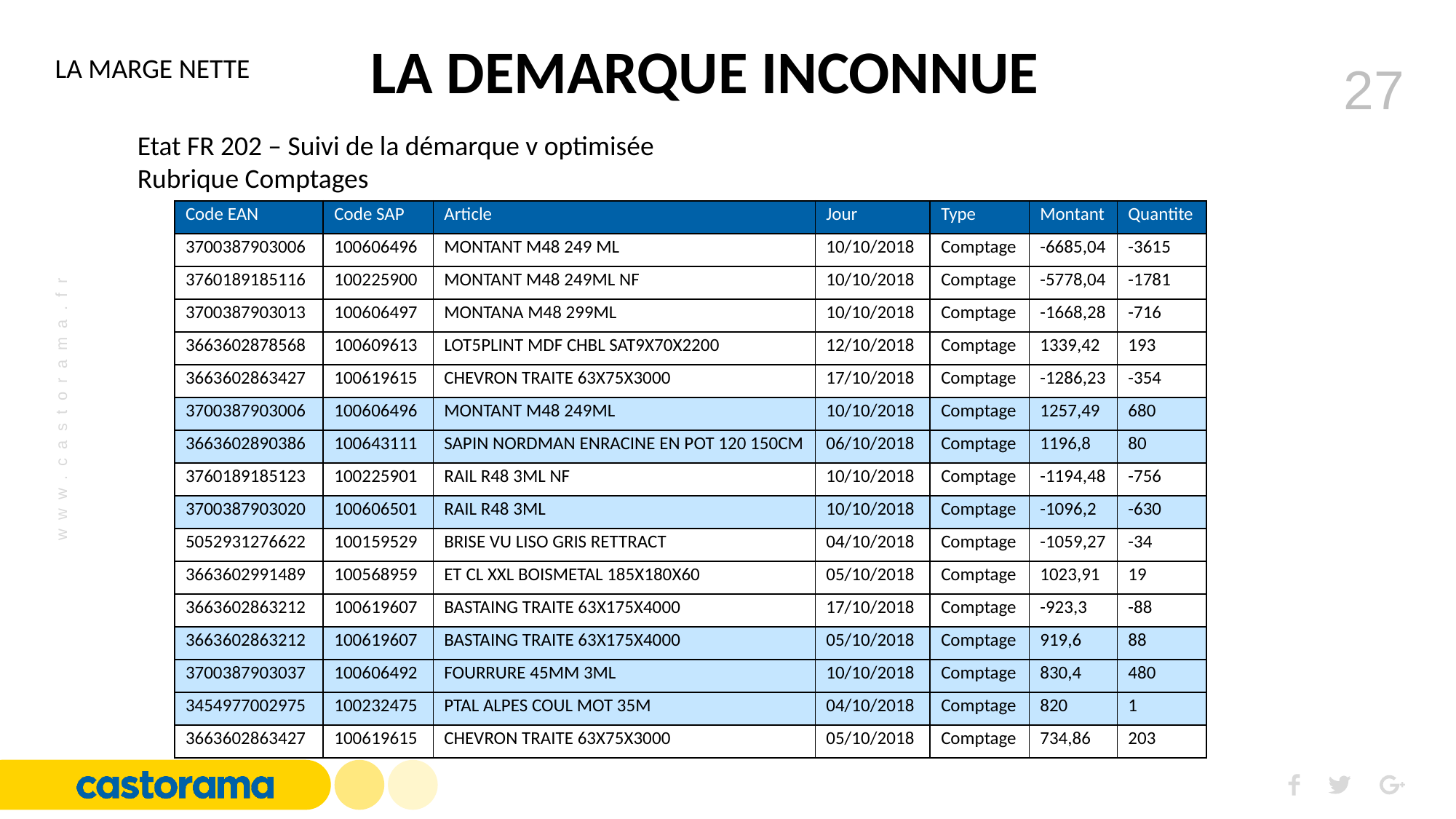

LA DEMARQUE INCONNUE
LA MARGE NETTE
Etat FR 202 – Suivi de la démarque v optimisée
Rubrique Comptages
| Code EAN | Code SAP | Article | Jour | Type | Montant | Quantite |
| --- | --- | --- | --- | --- | --- | --- |
| 3700387903006 | 100606496 | MONTANT M48 249 ML | 10/10/2018 | Comptage | -6685,04 | -3615 |
| 3760189185116 | 100225900 | MONTANT M48 249ML NF | 10/10/2018 | Comptage | -5778,04 | -1781 |
| 3700387903013 | 100606497 | MONTANA M48 299ML | 10/10/2018 | Comptage | -1668,28 | -716 |
| 3663602878568 | 100609613 | LOT5PLINT MDF CHBL SAT9X70X2200 | 12/10/2018 | Comptage | 1339,42 | 193 |
| 3663602863427 | 100619615 | CHEVRON TRAITE 63X75X3000 | 17/10/2018 | Comptage | -1286,23 | -354 |
| 3700387903006 | 100606496 | MONTANT M48 249ML | 10/10/2018 | Comptage | 1257,49 | 680 |
| 3663602890386 | 100643111 | SAPIN NORDMAN ENRACINE EN POT 120 150CM | 06/10/2018 | Comptage | 1196,8 | 80 |
| 3760189185123 | 100225901 | RAIL R48 3ML NF | 10/10/2018 | Comptage | -1194,48 | -756 |
| 3700387903020 | 100606501 | RAIL R48 3ML | 10/10/2018 | Comptage | -1096,2 | -630 |
| 5052931276622 | 100159529 | BRISE VU LISO GRIS RETTRACT | 04/10/2018 | Comptage | -1059,27 | -34 |
| 3663602991489 | 100568959 | ET CL XXL BOISMETAL 185X180X60 | 05/10/2018 | Comptage | 1023,91 | 19 |
| 3663602863212 | 100619607 | BASTAING TRAITE 63X175X4000 | 17/10/2018 | Comptage | -923,3 | -88 |
| 3663602863212 | 100619607 | BASTAING TRAITE 63X175X4000 | 05/10/2018 | Comptage | 919,6 | 88 |
| 3700387903037 | 100606492 | FOURRURE 45MM 3ML | 10/10/2018 | Comptage | 830,4 | 480 |
| 3454977002975 | 100232475 | PTAL ALPES COUL MOT 35M | 04/10/2018 | Comptage | 820 | 1 |
| 3663602863427 | 100619615 | CHEVRON TRAITE 63X75X3000 | 05/10/2018 | Comptage | 734,86 | 203 |